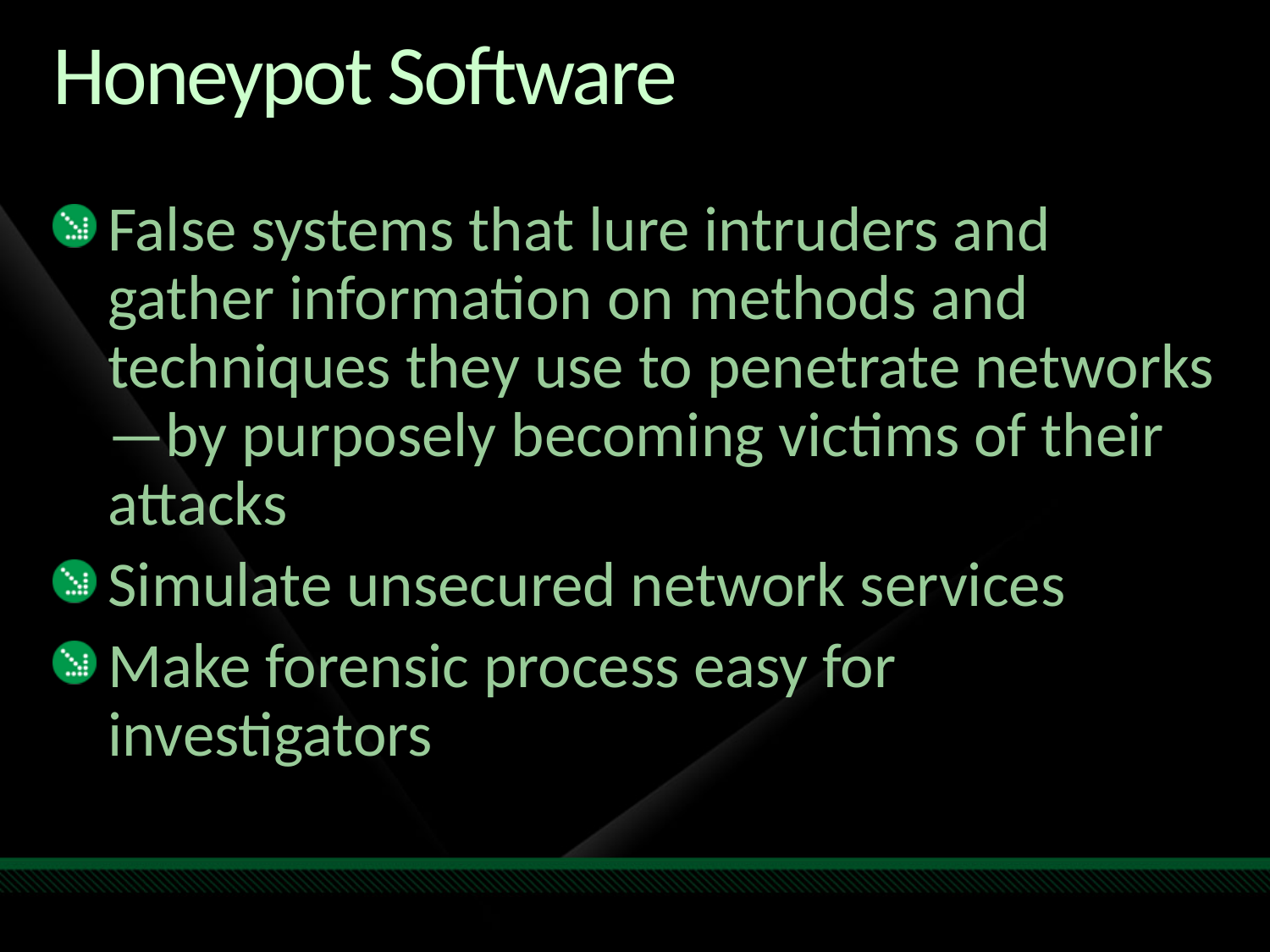

# Honeypot Software
False systems that lure intruders and gather information on methods and techniques they use to penetrate networks—by purposely becoming victims of their attacks
Simulate unsecured network services
Make forensic process easy for investigators